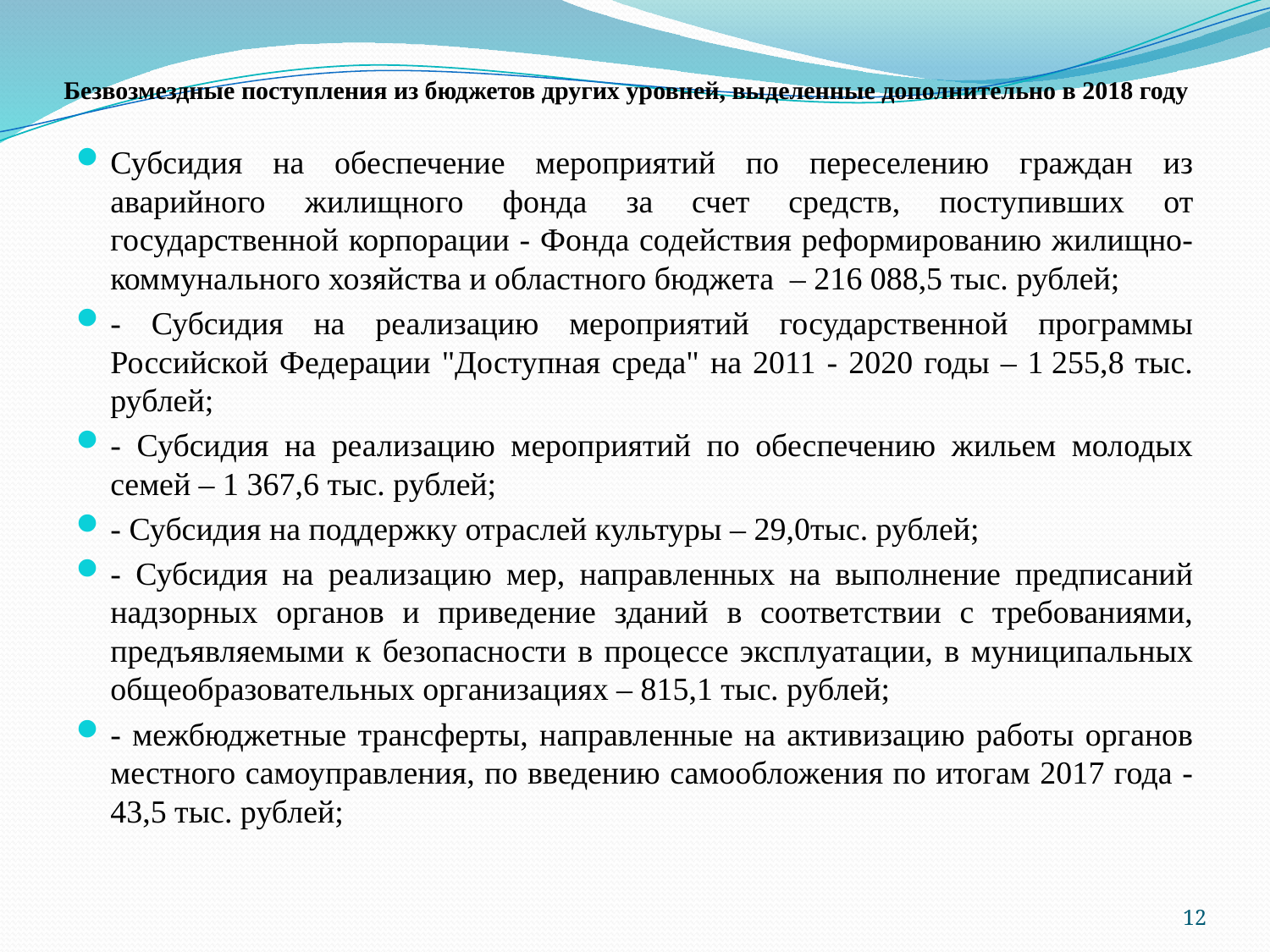

# Безвозмездные поступления из бюджетов других уровней, выделенные дополнительно в 2018 году
Субсидия на обеспечение мероприятий по переселению граждан из аварийного жилищного фонда за счет средств, поступивших от государственной корпорации - Фонда содействия реформированию жилищно-коммунального хозяйства и областного бюджета  – 216 088,5 тыс. рублей;
- Субсидия на реализацию мероприятий государственной программы Российской Федерации "Доступная среда" на 2011 - 2020 годы – 1 255,8 тыс. рублей;
- Субсидия на реализацию мероприятий по обеспечению жильем молодых семей – 1 367,6 тыс. рублей;
- Субсидия на поддержку отраслей культуры – 29,0тыс. рублей;
- Субсидия на реализацию мер, направленных на выполнение предписаний надзорных органов и приведение зданий в соответствии с требованиями, предъявляемыми к безопасности в процессе эксплуатации, в муниципальных общеобразовательных организациях – 815,1 тыс. рублей;
- межбюджетные трансферты, направленные на активизацию работы органов местного самоуправления, по введению самообложения по итогам 2017 года - 43,5 тыс. рублей;
12